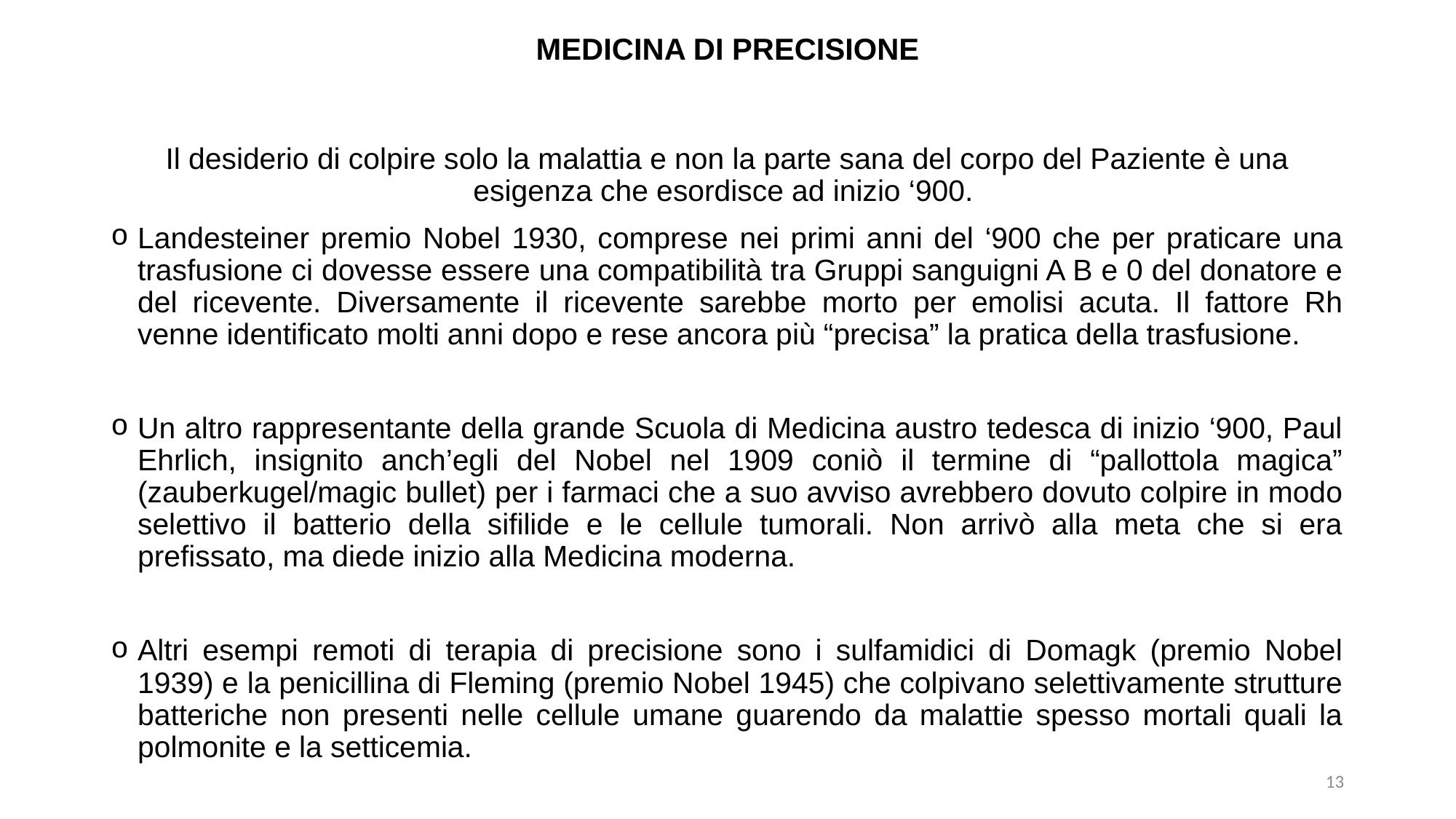

# MEDICINA DI PRECISIONE

Il desiderio di colpire solo la malattia e non la parte sana del corpo del Paziente è una esigenza che esordisce ad inizio ‘900.
Landesteiner premio Nobel 1930, comprese nei primi anni del ‘900 che per praticare una trasfusione ci dovesse essere una compatibilità tra Gruppi sanguigni A B e 0 del donatore e del ricevente. Diversamente il ricevente sarebbe morto per emolisi acuta. Il fattore Rh venne identificato molti anni dopo e rese ancora più “precisa” la pratica della trasfusione.

Un altro rappresentante della grande Scuola di Medicina austro tedesca di inizio ‘900, Paul Ehrlich, insignito anch’egli del Nobel nel 1909 coniò il termine di “pallottola magica” (zauberkugel/magic bullet) per i farmaci che a suo avviso avrebbero dovuto colpire in modo selettivo il batterio della sifilide e le cellule tumorali. Non arrivò alla meta che si era prefissato, ma diede inizio alla Medicina moderna.

Altri esempi remoti di terapia di precisione sono i sulfamidici di Domagk (premio Nobel 1939) e la penicillina di Fleming (premio Nobel 1945) che colpivano selettivamente strutture batteriche non presenti nelle cellule umane guarendo da malattie spesso mortali quali la polmonite e la setticemia.
13